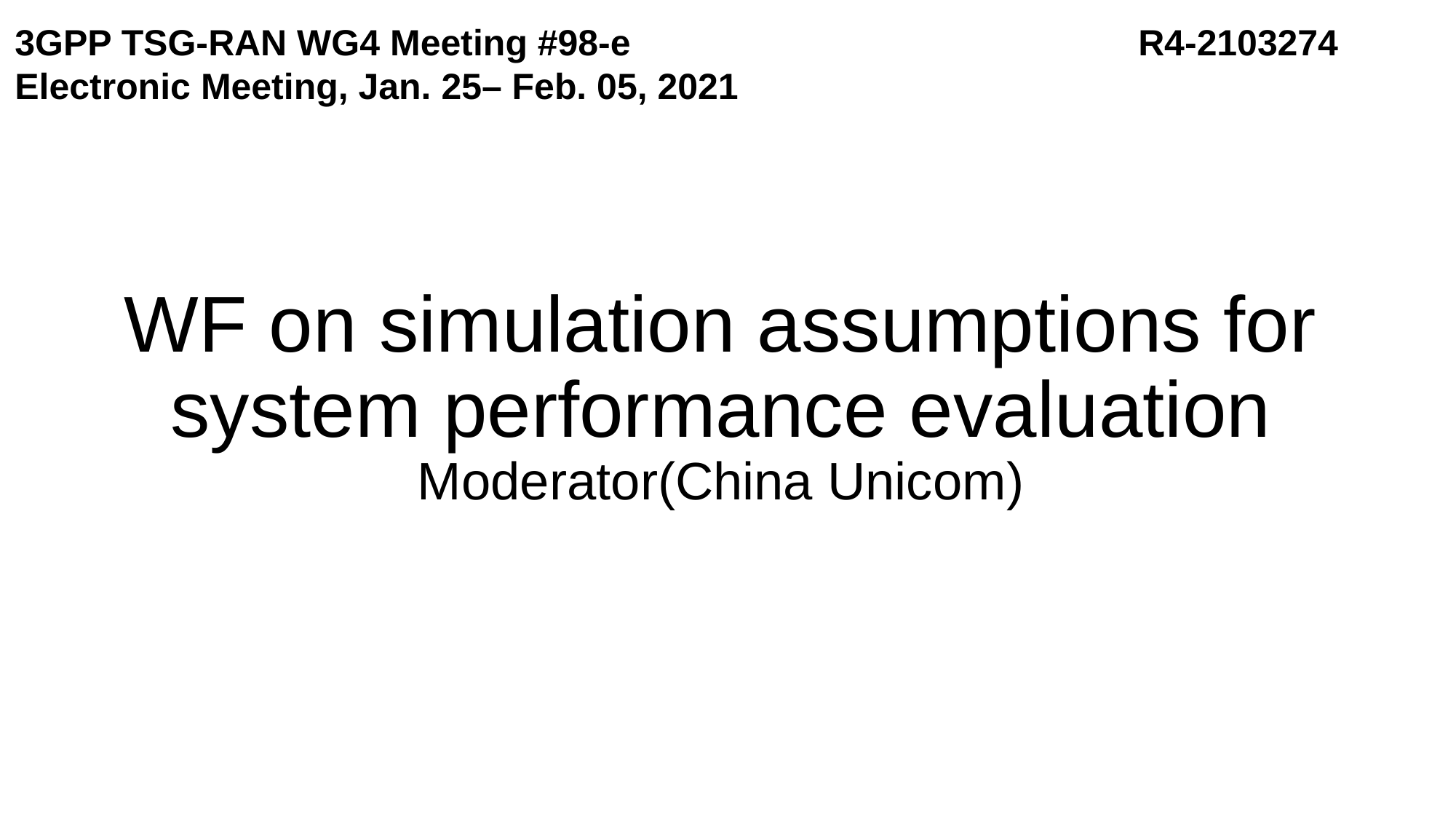

3GPP TSG-RAN WG4 Meeting #98-e	                                              R4-2103274
Electronic Meeting, Jan. 25– Feb. 05, 2021
# WF on simulation assumptions for system performance evaluation Moderator(China Unicom)